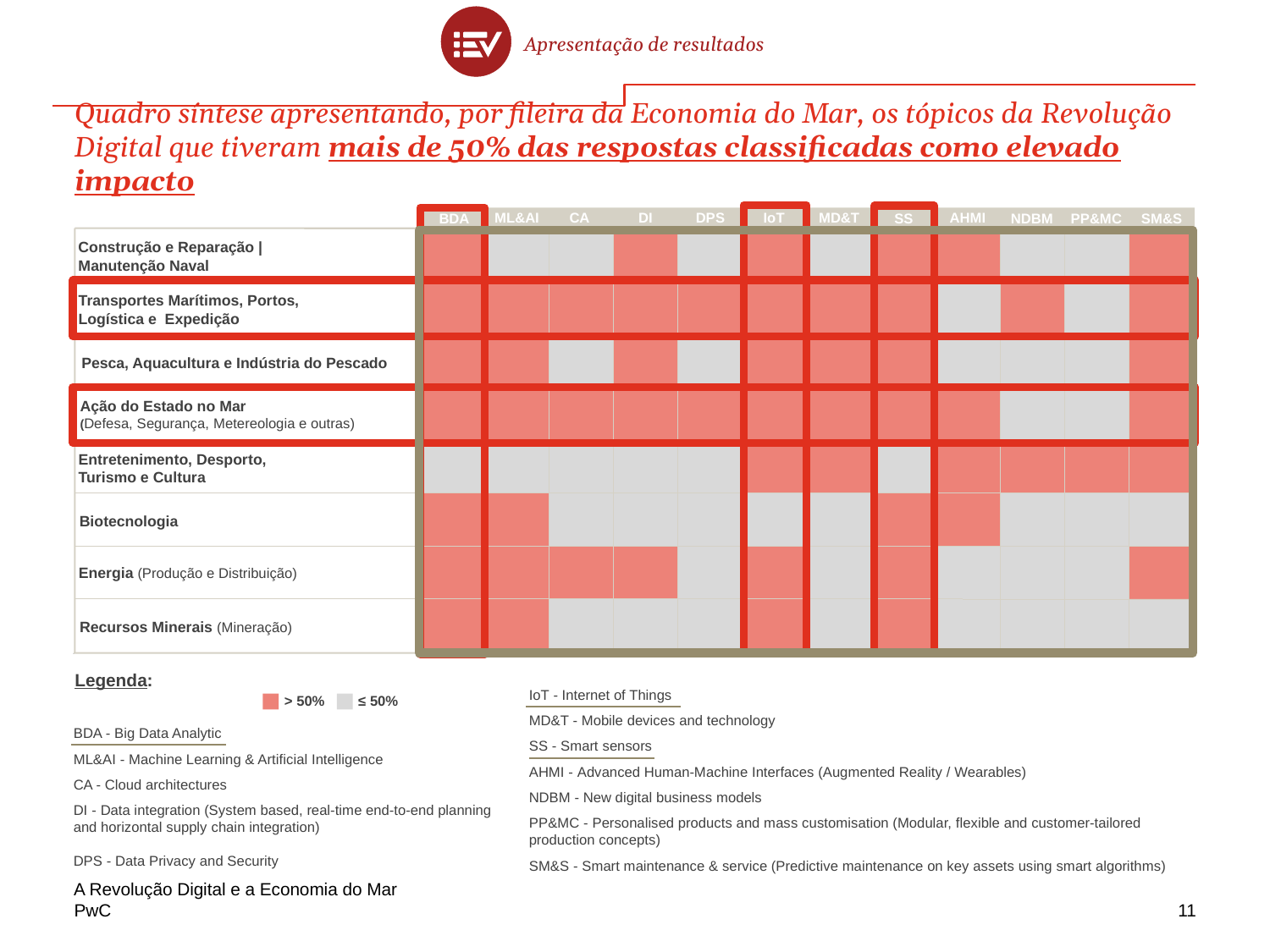

Apresentação de resultados
Quadro síntese apresentando, por fileira da Economia do Mar, os tópicos da Revolução Digital que tiveram mais de 50% das respostas classificadas como elevado impacto

MD&T
DPS
ML&AI
CA

DI
AHMI
IoT
SS
BDA
SM&S
PP&MC
NDBM

Construção e Reparação |
Manutenção Naval

Transportes Marítimos, Portos,
Logística e  Expedição

Pesca, Aquacultura e Indústria do Pescado

Ação do Estado no Mar
(Defesa, Segurança, Metereologia e outras)

Entretenimento, Desporto,
Turismo e Cultura

Biotecnologia

Energia (Produção e Distribuição)

Recursos Minerais (Mineração)

Legenda:
IoT - Internet of Things
MD&T - Mobile devices and technology
SS - Smart sensors
AHMI - Advanced Human-Machine Interfaces (Augmented Reality / Wearables)
NDBM - New digital business models
PP&MC - Personalised products and mass customisation (Modular, flexible and customer-tailored production concepts)
SM&S - Smart maintenance & service (Predictive maintenance on key assets using smart algorithms)

> 50%
≤ 50%

BDA - Big Data Analytic
ML&AI - Machine Learning & Artificial Intelligence
CA - Cloud architectures
DI - Data integration (System based, real-time end-to-end planning
and horizontal supply chain integration)

DPS - Data Privacy and Security
5
A Revolução Digital e a Economia do Mar
11